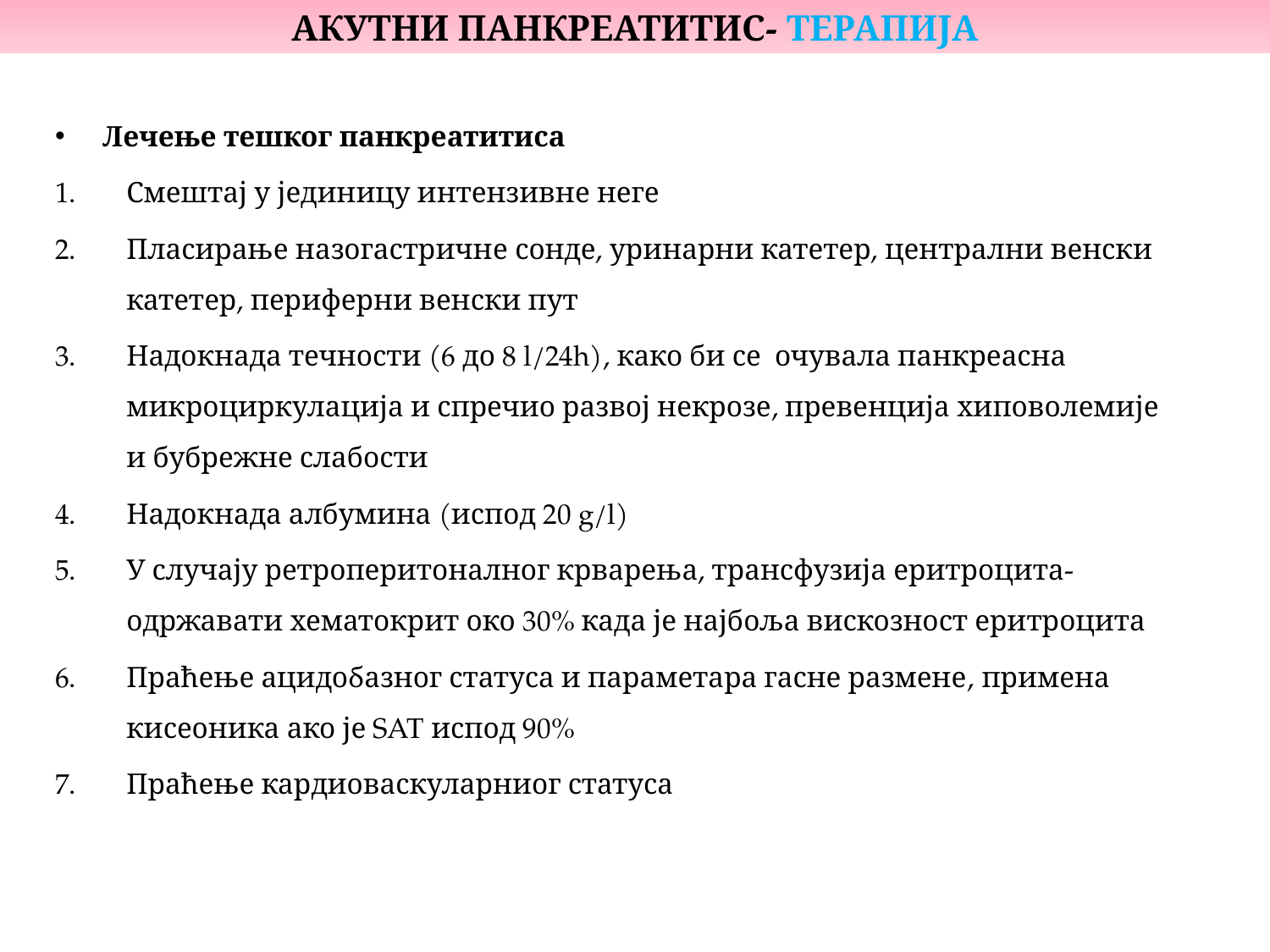

АКУТНИ ПАНКРЕАТИТИС- ТЕРАПИЈА
Лечење тешког панкреатитиса
Смештај у јединицу интензивне неге
Пласирање назогастричне сонде, уринарни катетер, централни венски катетер, периферни венски пут
Надокнада течности (6 до 8 l/24h), како би се  очувала панкреасна микроциркулација и спречио развој некрозе, превенција хиповолемије и бубрежне слабости
Надокнада албумина (испод 20 g/l)
У случају ретроперитоналног крварења, трансфузија еритроцита-одржавати хематокрит око 30% када је најбоља вискозност еритроцита
Праћење ацидобазног статуса и параметара гасне размене, примена кисеоника ако је SAT испод 90%
Праћење кардиоваскуларниог статуса